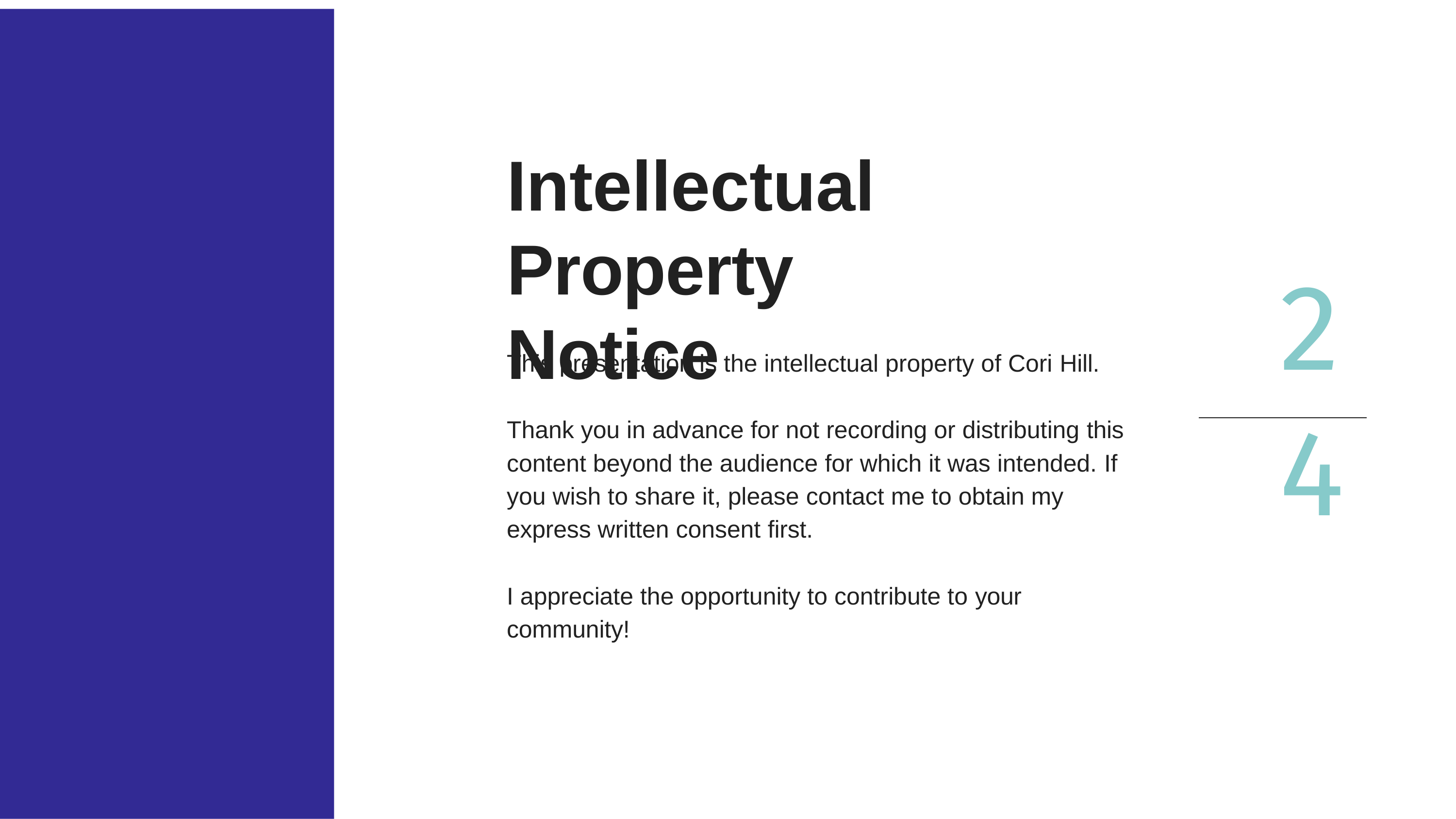

# Intellectual Property Notice
24
This presentation is the intellectual property of Cori Hill.

Thank you in advance for not recording or distributing this content beyond the audience for which it was intended. If you wish to share it, please contact me to obtain my express written consent first.

I appreciate the opportunity to contribute to your community!